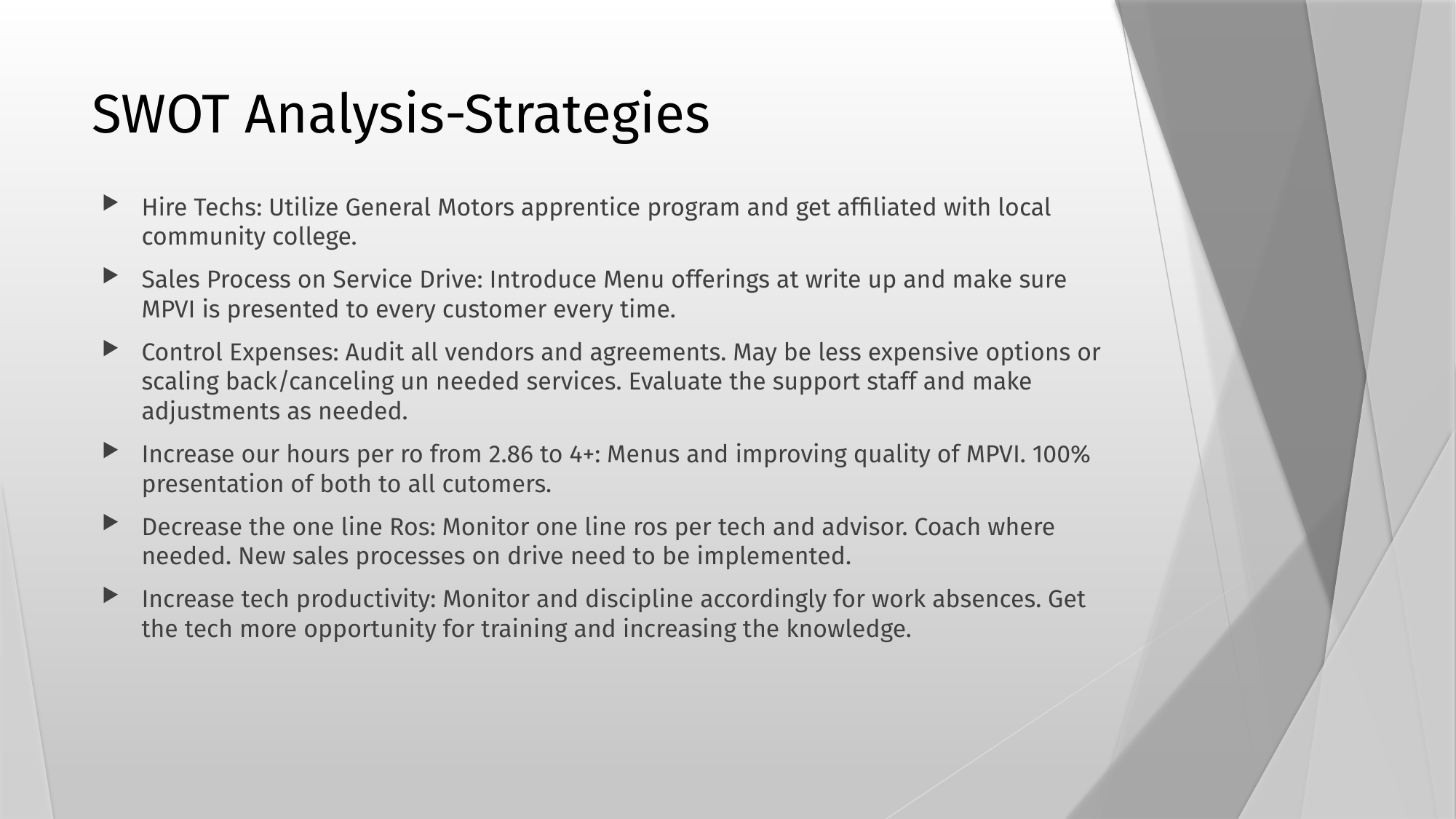

# SWOT Analysis-Strategies
Hire Techs: Utilize General Motors apprentice program and get affiliated with local community college.
Sales Process on Service Drive: Introduce Menu offerings at write up and make sure MPVI is presented to every customer every time.
Control Expenses: Audit all vendors and agreements. May be less expensive options or scaling back/canceling un needed services. Evaluate the support staff and make adjustments as needed.
Increase our hours per ro from 2.86 to 4+: Menus and improving quality of MPVI. 100% presentation of both to all cutomers.
Decrease the one line Ros: Monitor one line ros per tech and advisor. Coach where needed. New sales processes on drive need to be implemented.
Increase tech productivity: Monitor and discipline accordingly for work absences. Get the tech more opportunity for training and increasing the knowledge.